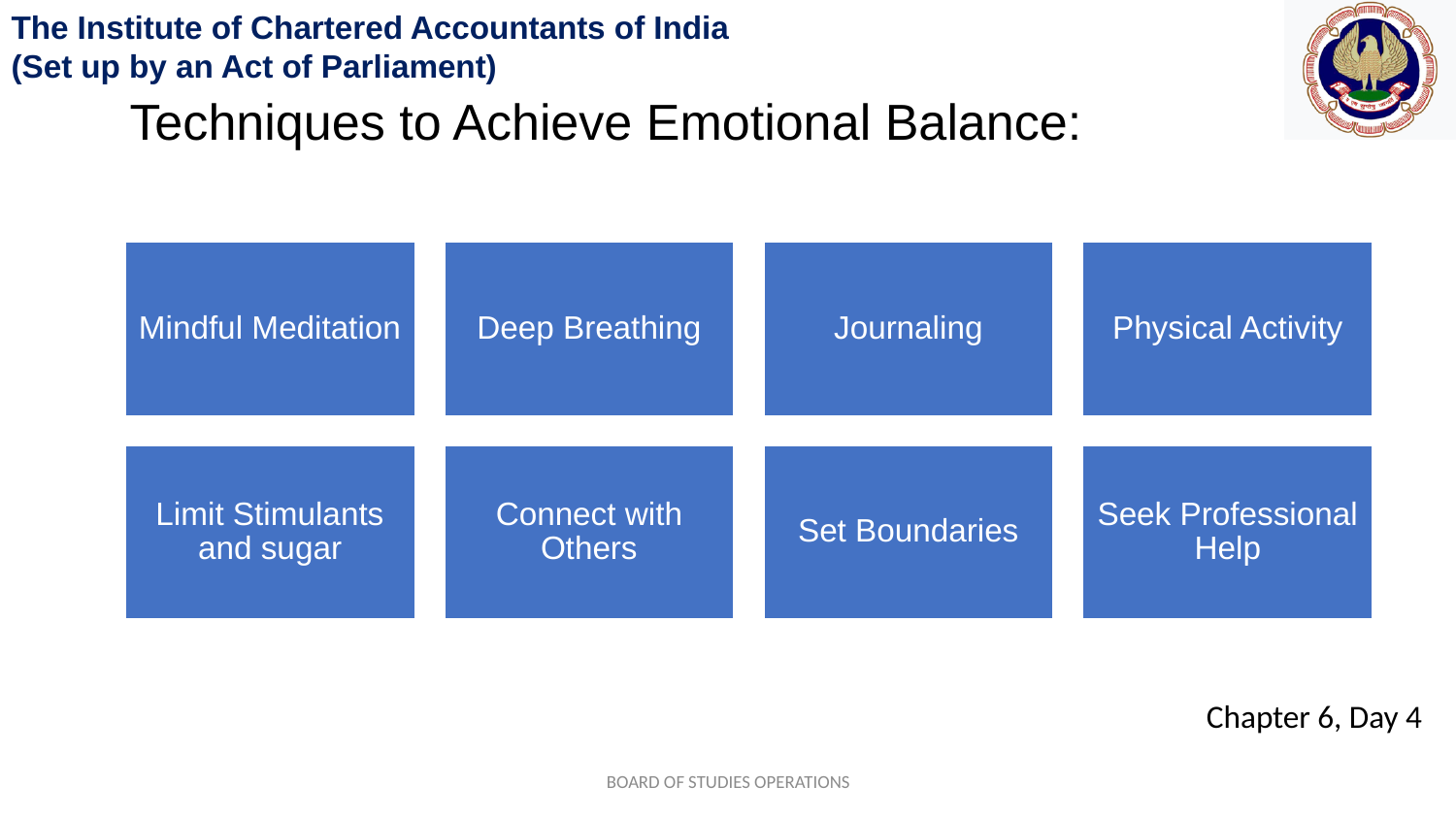

Techniques to Achieve Emotional Balance:

Mindful Meditation
Deep Breathing
Journaling
Physical Activity
Limit Stimulants and sugar
Connect with Others
Set Boundaries
Seek Professional Help
BOARD OF STUDIES OPERATIONS